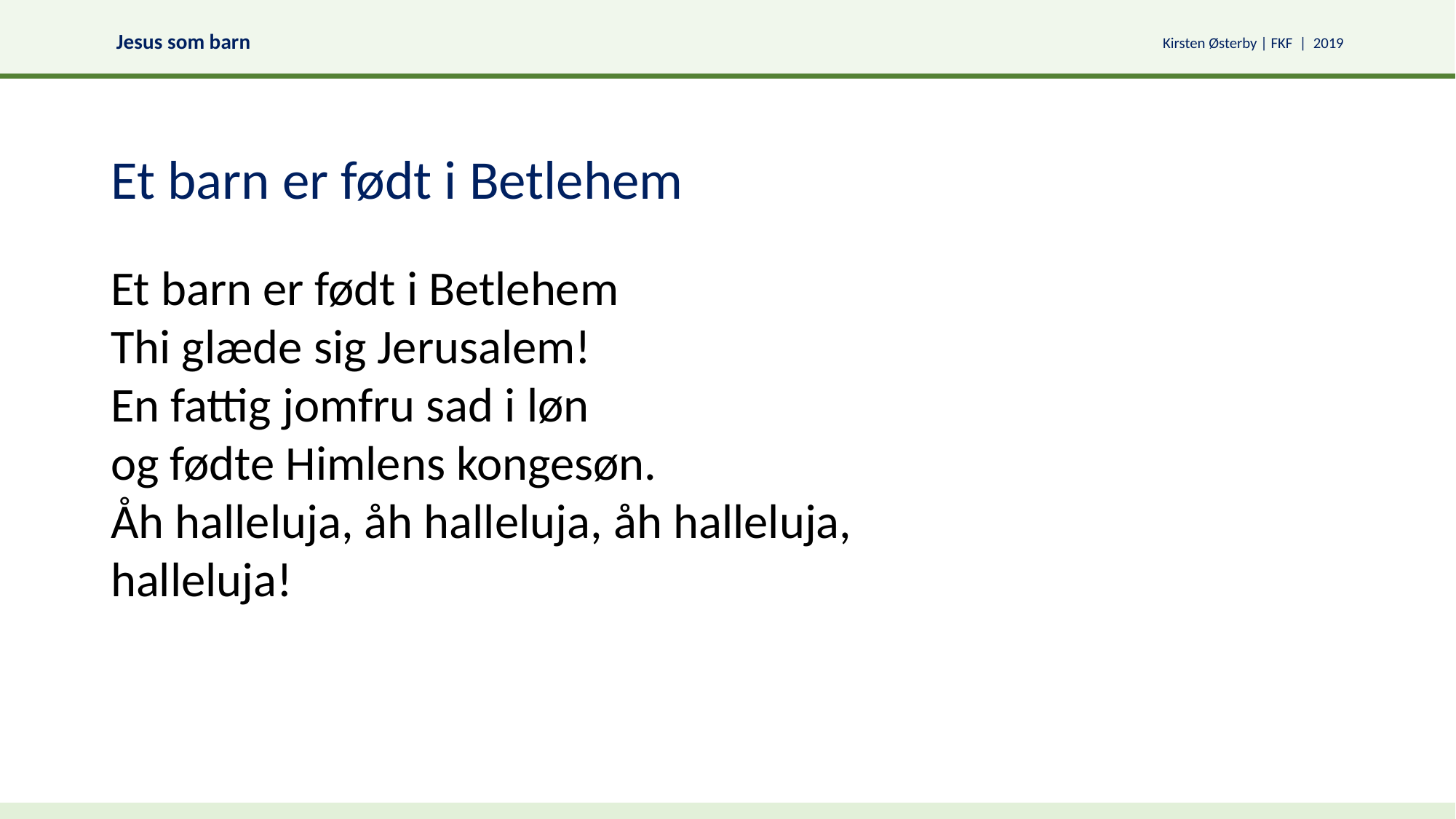

# Et barn er født i Betlehem
Et barn er født i Betlehem
Thi glæde sig Jerusalem!
En fattig jomfru sad i løn
og fødte Himlens kongesøn.
Åh halleluja, åh halleluja, åh halleluja, halleluja!